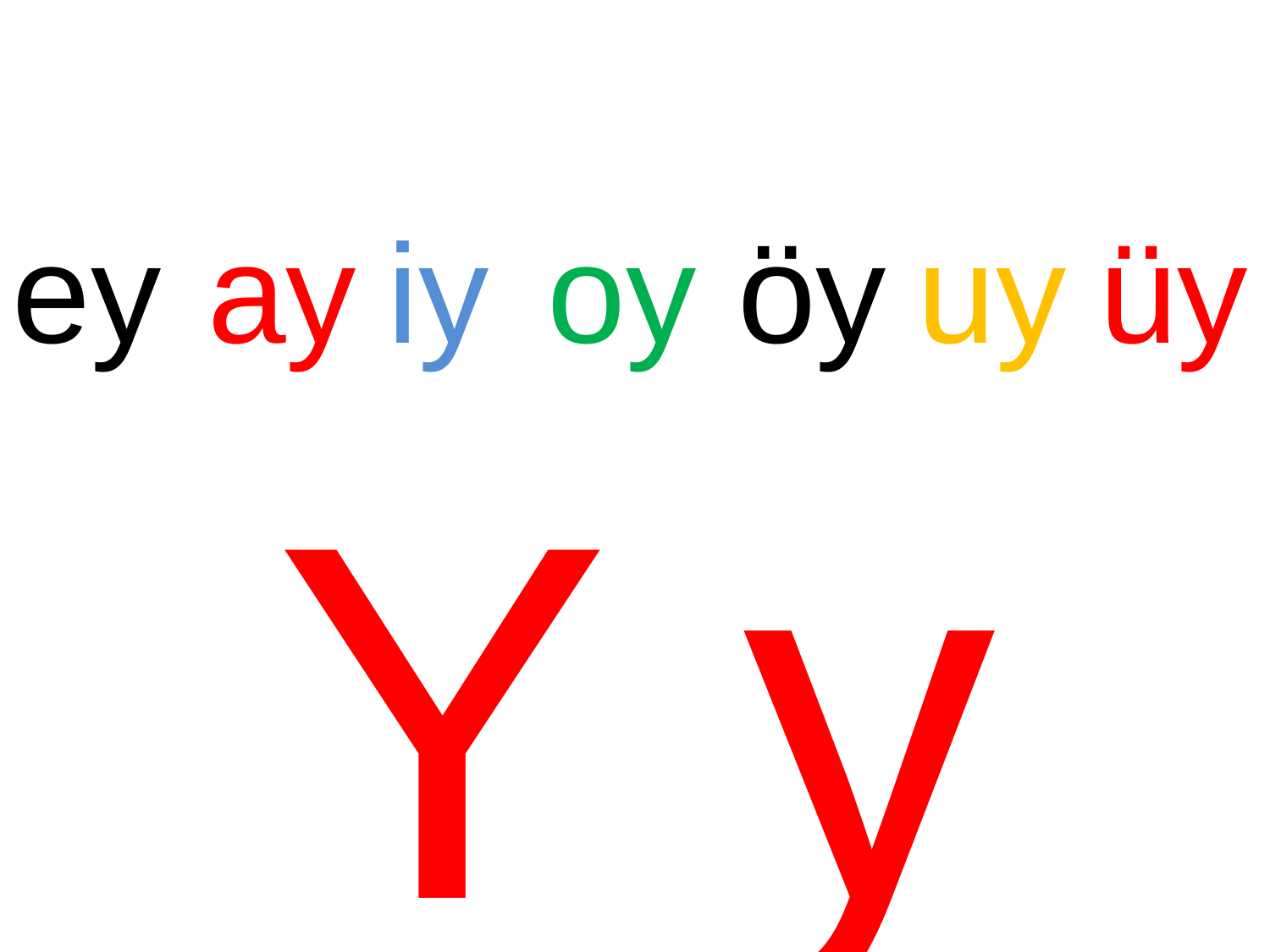

ey
ay

iy
oy
öy
uy
üy
Y y